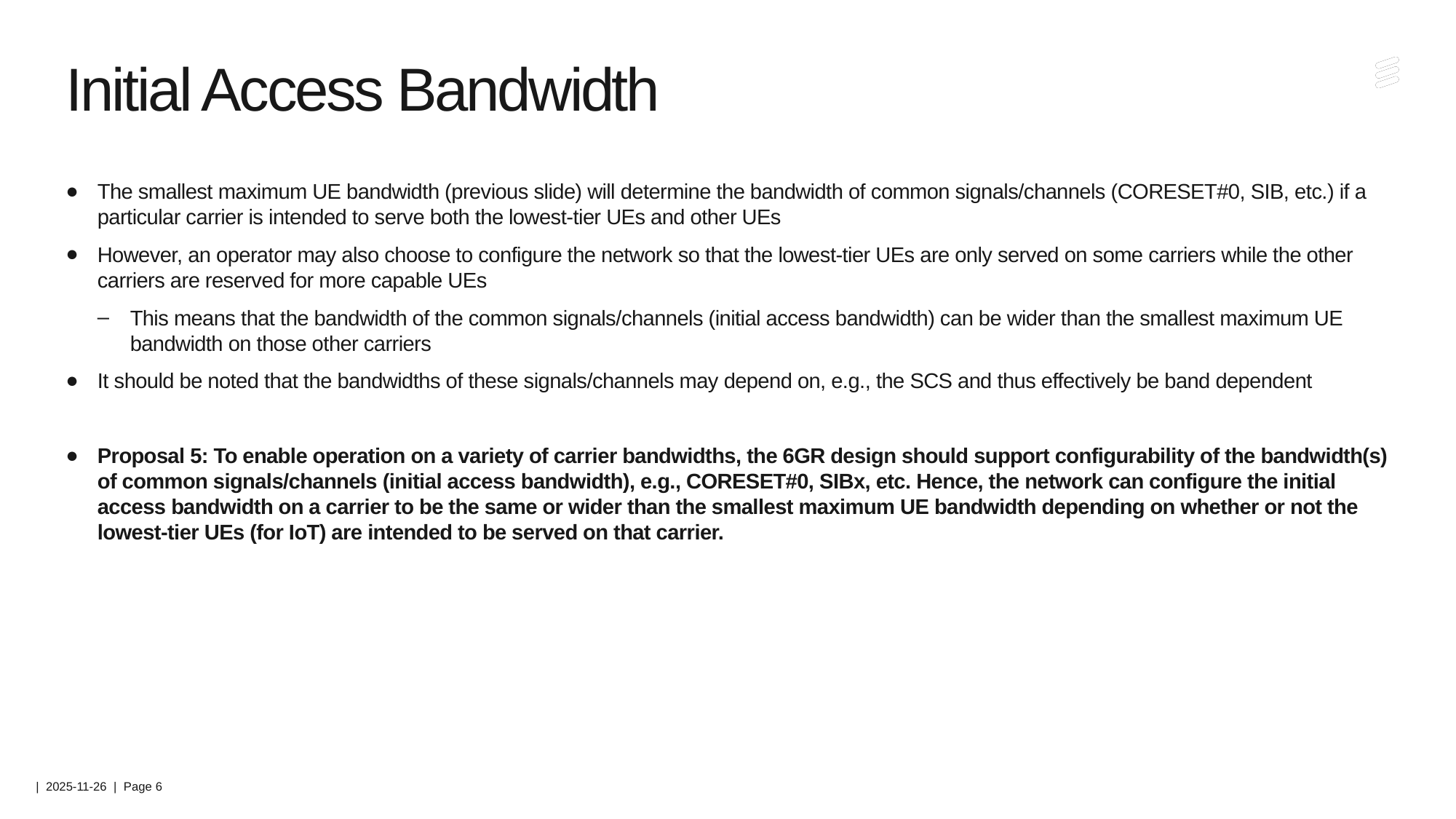

# Initial Access Bandwidth
The smallest maximum UE bandwidth (previous slide) will determine the bandwidth of common signals/channels (CORESET#0, SIB, etc.) if a particular carrier is intended to serve both the lowest-tier UEs and other UEs
However, an operator may also choose to configure the network so that the lowest-tier UEs are only served on some carriers while the other carriers are reserved for more capable UEs
This means that the bandwidth of the common signals/channels (initial access bandwidth) can be wider than the smallest maximum UE bandwidth on those other carriers
It should be noted that the bandwidths of these signals/channels may depend on, e.g., the SCS and thus effectively be band dependent

Proposal 5: To enable operation on a variety of carrier bandwidths, the 6GR design should support configurability of the bandwidth(s) of common signals/channels (initial access bandwidth), e.g., CORESET#0, SIBx, etc. Hence, the network can configure the initial access bandwidth on a carrier to be the same or wider than the smallest maximum UE bandwidth depending on whether or not the lowest-tier UEs (for IoT) are intended to be served on that carrier.